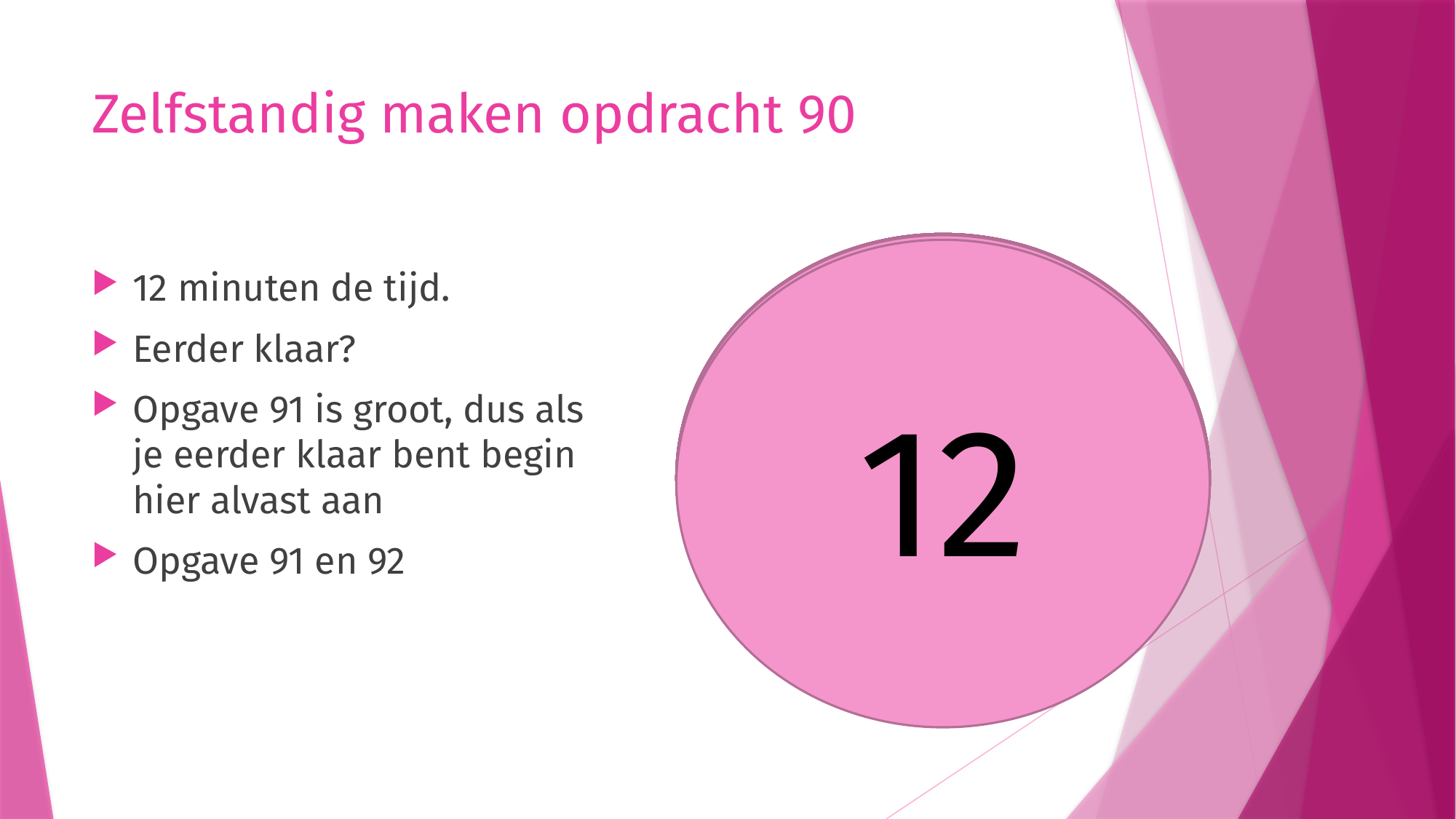

# Zelfstandig maken opdracht 90
10
9
8
5
6
7
4
3
1
2
11
12
12 minuten de tijd.
Eerder klaar?
Opgave 91 is groot, dus als je eerder klaar bent begin hier alvast aan
Opgave 91 en 92